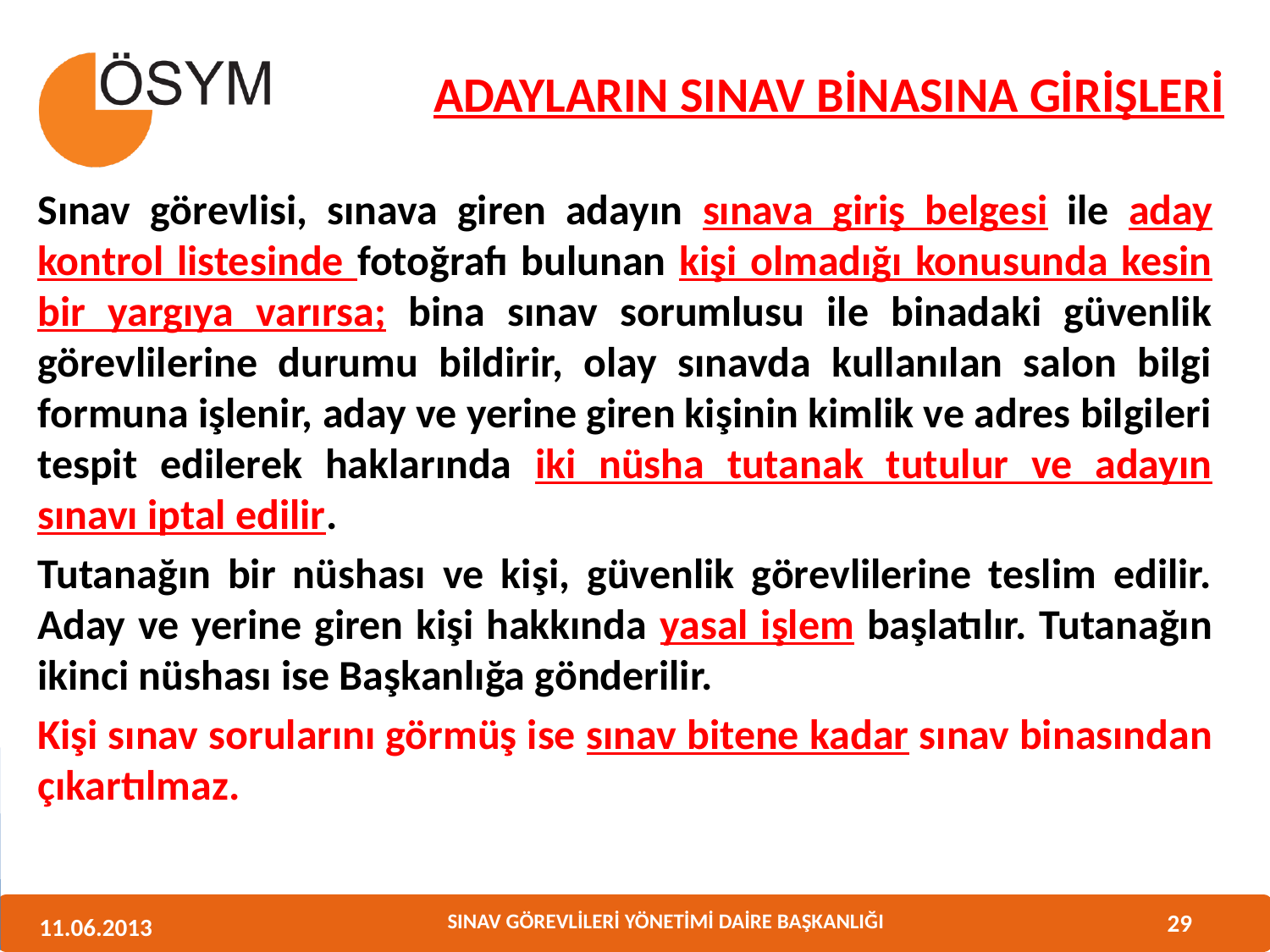

ADAYLARIN SINAV BİNASINA GİRİŞLERİ
Sınav görevlisi, sınava giren adayın sınava giriş belgesi ile aday kontrol listesinde fotoğrafı bulunan kişi olmadığı konusunda kesin bir yargıya varırsa; bina sınav sorumlusu ile binadaki güvenlik görevlilerine durumu bildirir, olay sınavda kullanılan salon bilgi formuna işlenir, aday ve yerine giren kişinin kimlik ve adres bilgileri tespit edilerek haklarında iki nüsha tutanak tutulur ve adayın sınavı iptal edilir.
Tutanağın bir nüshası ve kişi, güvenlik görevlilerine teslim edilir. Aday ve yerine giren kişi hakkında yasal işlem başlatılır. Tutanağın ikinci nüshası ise Başkanlığa gönderilir.
Kişi sınav sorularını görmüş ise sınav bitene kadar sınav binasından çıkartılmaz.

29
11.06.2013